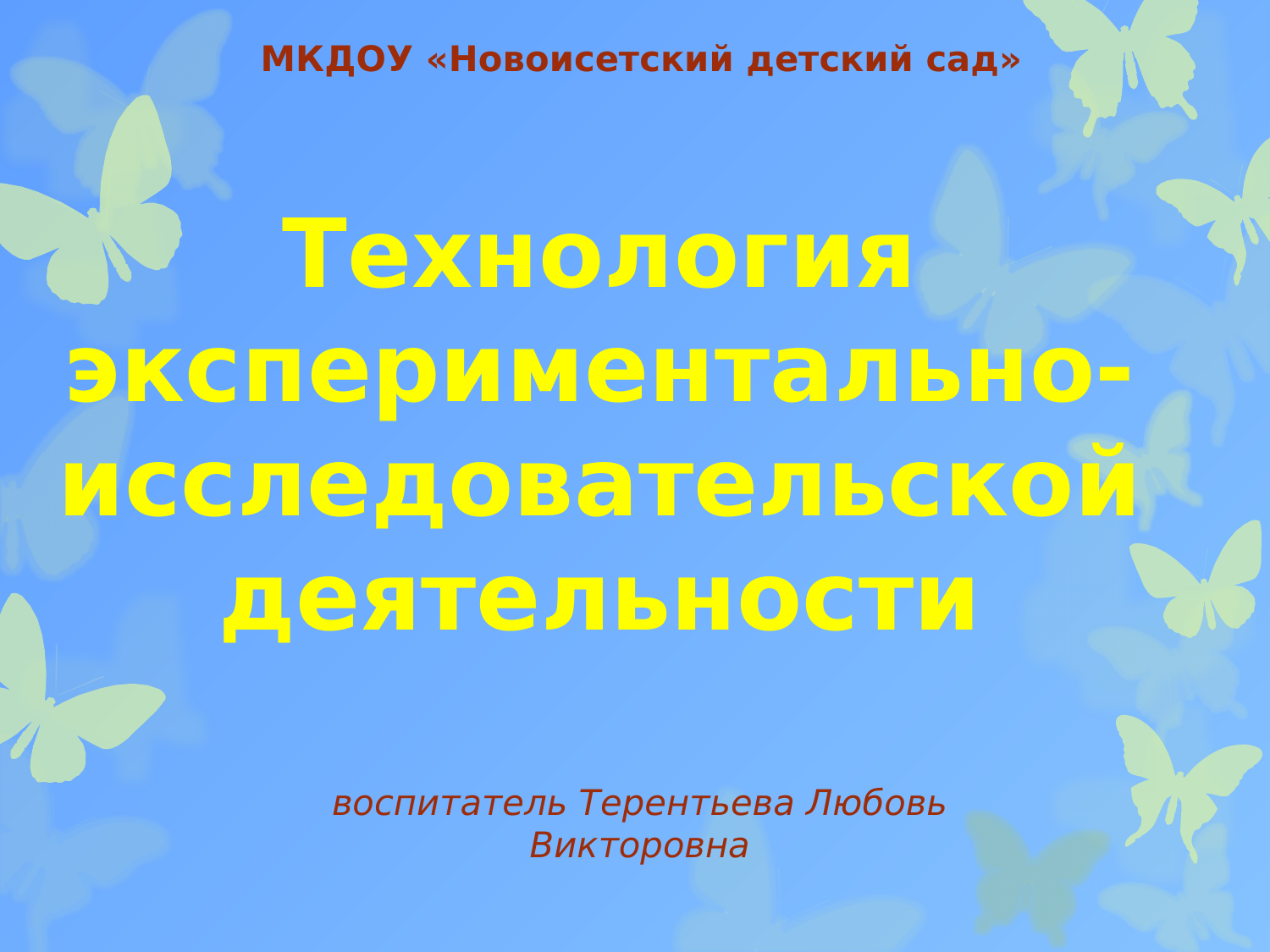

МКДОУ «Новоисетский детский сад»
Технология экспериментально-исследовательской деятельности
воспитатель Терентьева Любовь Викторовна